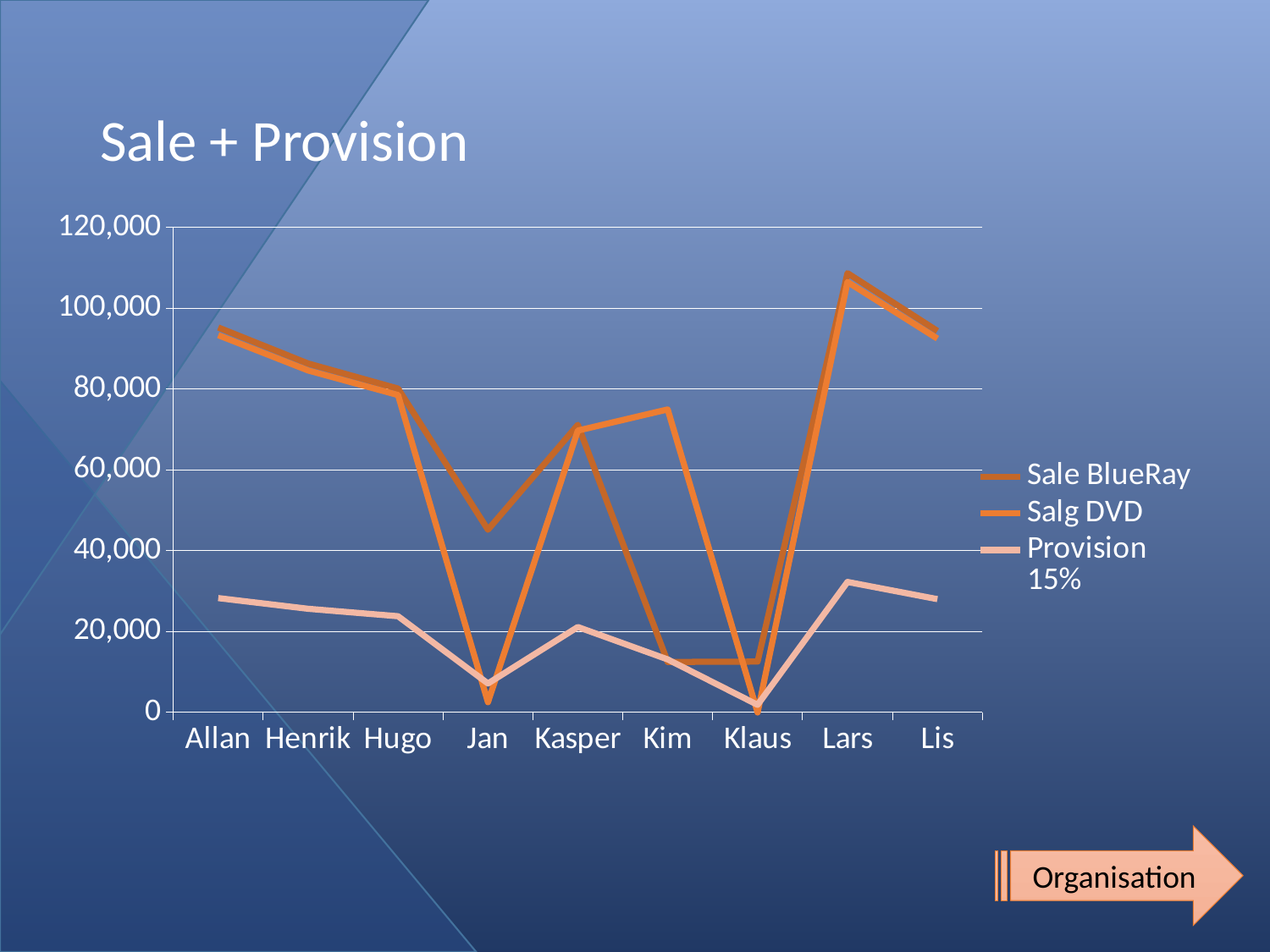

# Sale + Provision

### Chart

| Category | Sale BlueRay | Salg DVD | Provision 15% |
|---|---|---|---|
| Allan | 95278.0 | 93372.0 | 28297.5 |
| Henrik | 86362.0 | 84635.0 | 25649.55 |
| Hugo | 80156.0 | 78553.0 | 23806.35 |
| Jan | 45222.0 | 2535.0 | 7163.55 |
| Kasper | 71187.0 | 69763.0 | 21142.5 |
| Kim | 12500.0 | 75000.0 | 13125.0 |
| Klaus | 12584.0 | 0.0 | 1887.6 |
| Lars | 108715.0 | 106541.0 | 32288.399999999998 |
| Lis | 94421.0 | 92533.0 | 28043.1 |
Organisation